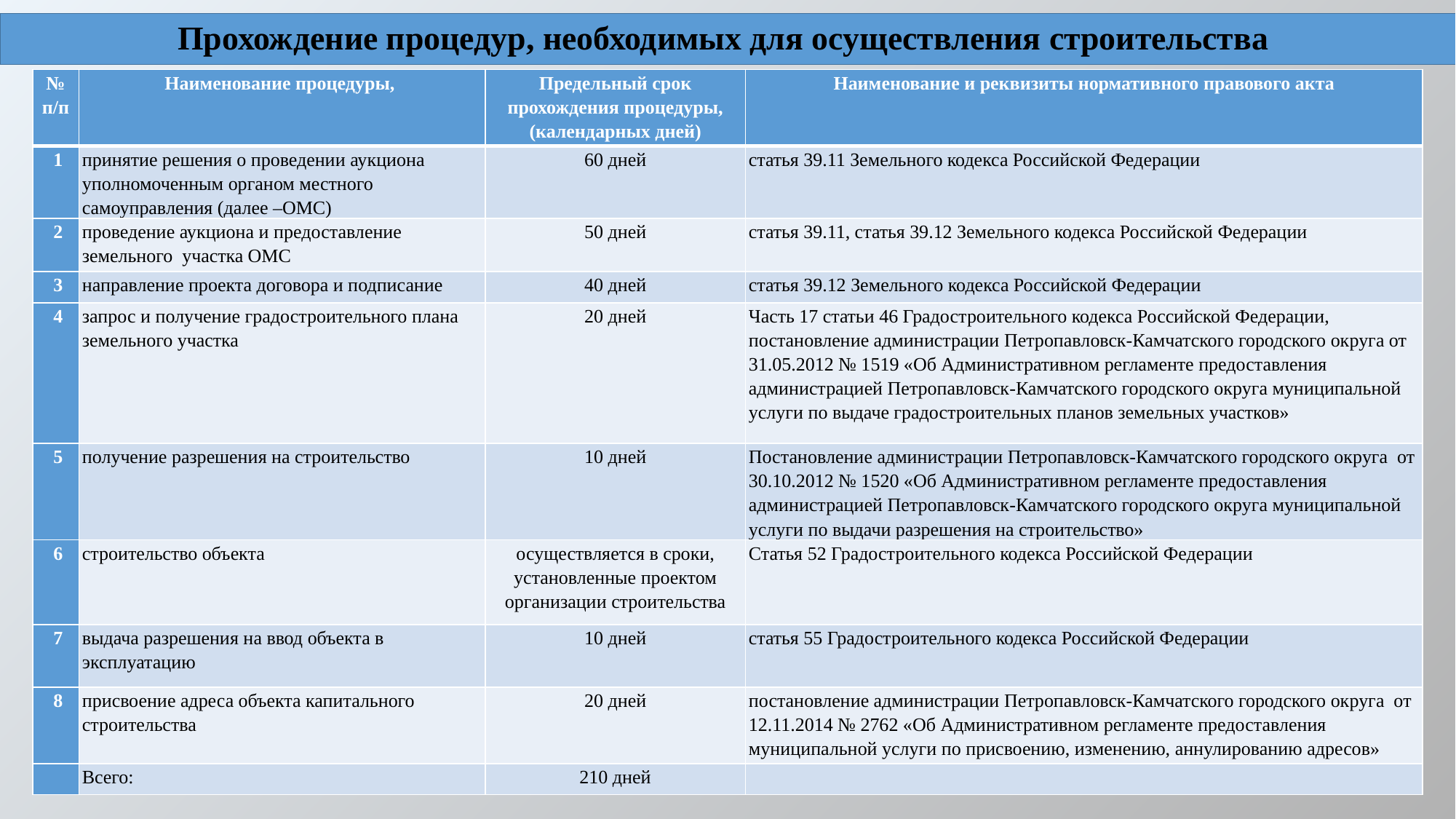

Прохождение процедур, необходимых для осуществления строительства

| № п/п | Наименование процедуры, | Предельный срок прохождения процедуры, (календарных дней) | Наименование и реквизиты нормативного правового акта |
| --- | --- | --- | --- |
| 1 | принятие решения о проведении аукциона уполномоченным органом местного самоуправления (далее –ОМС) | 60 дней | статья 39.11 Земельного кодекса Российской Федерации |
| 2 | проведение аукциона и предоставление земельного участка ОМС | 50 дней | статья 39.11, статья 39.12 Земельного кодекса Российской Федерации |
| 3 | направление проекта договора и подписание | 40 дней | статья 39.12 Земельного кодекса Российской Федерации |
| 4 | запрос и получение градостроительного плана земельного участка | 20 дней | Часть 17 статьи 46 Градостроительного кодекса Российской Федерации, постановление администрации Петропавловск-Камчатского городского округа от 31.05.2012 № 1519 «Об Административном регламенте предоставления администрацией Петропавловск-Камчатского городского округа муниципальной услуги по выдаче градостроительных планов земельных участков» |
| 5 | получение разрешения на строительство | 10 дней | Постановление администрации Петропавловск-Камчатского городского округа от 30.10.2012 № 1520 «Об Административном регламенте предоставления администрацией Петропавловск-Камчатского городского округа муниципальной услуги по выдачи разрешения на строительство» |
| 6 | строительство объекта | осуществляется в сроки, установленные проектом организации строительства | Статья 52 Градостроительного кодекса Российской Федерации |
| 7 | выдача разрешения на ввод объекта в эксплуатацию | 10 дней | статья 55 Градостроительного кодекса Российской Федерации |
| 8 | присвоение адреса объекта капитального строительства | 20 дней | постановление администрации Петропавловск-Камчатского городского округа от 12.11.2014 № 2762 «Об Административном регламенте предоставления муниципальной услуги по присвоению, изменению, аннулированию адресов» |
|  | Всего: | 210 дней |  |